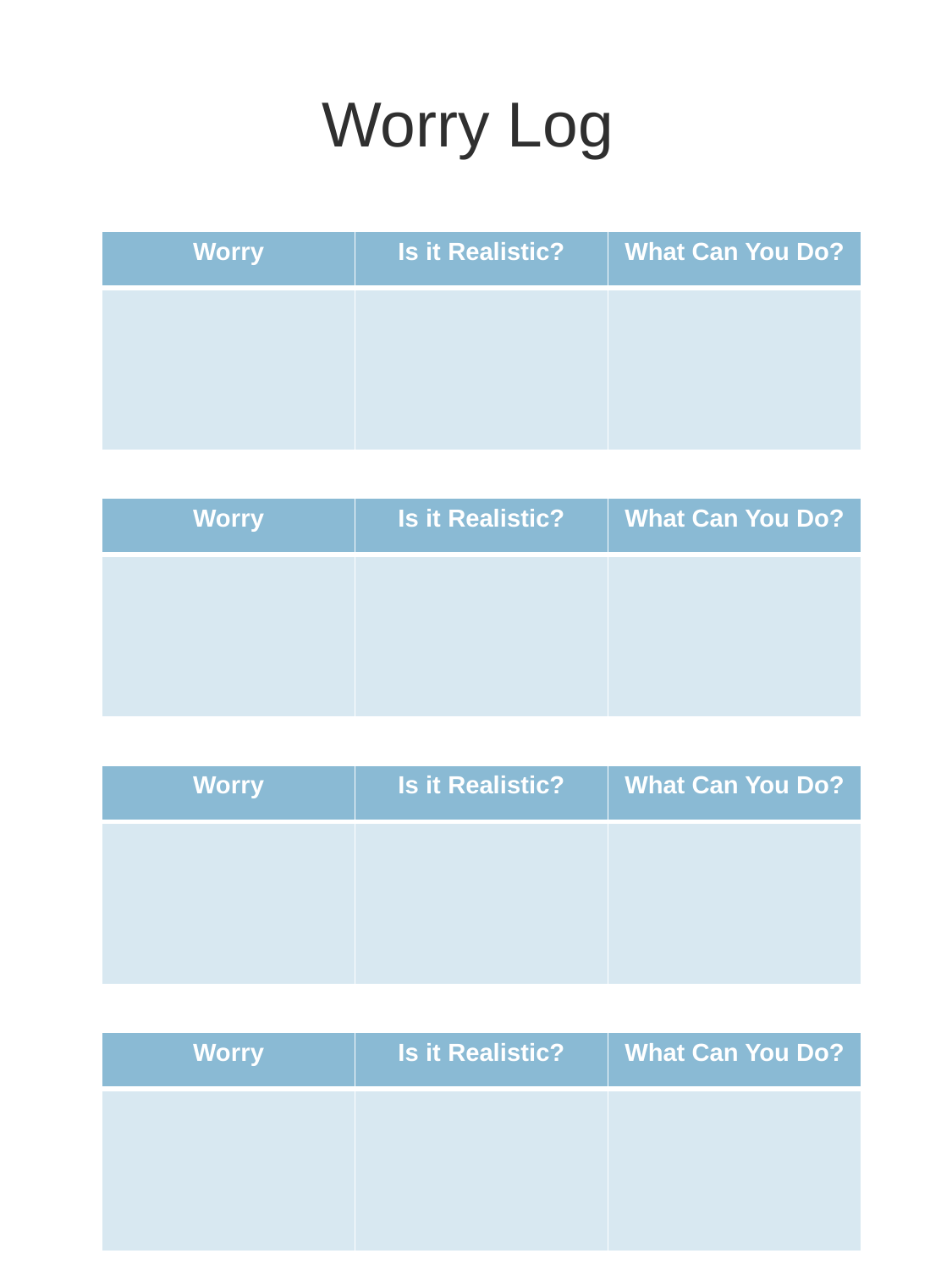

Worry Log
| Worry | Is it Realistic? | What Can You Do? |
| --- | --- | --- |
|  |  |  |
| Worry | Is it Realistic? | What Can You Do? |
| --- | --- | --- |
|  |  |  |
| Worry | Is it Realistic? | What Can You Do? |
| --- | --- | --- |
|  |  |  |
| Worry | Is it Realistic? | What Can You Do? |
| --- | --- | --- |
|  |  |  |